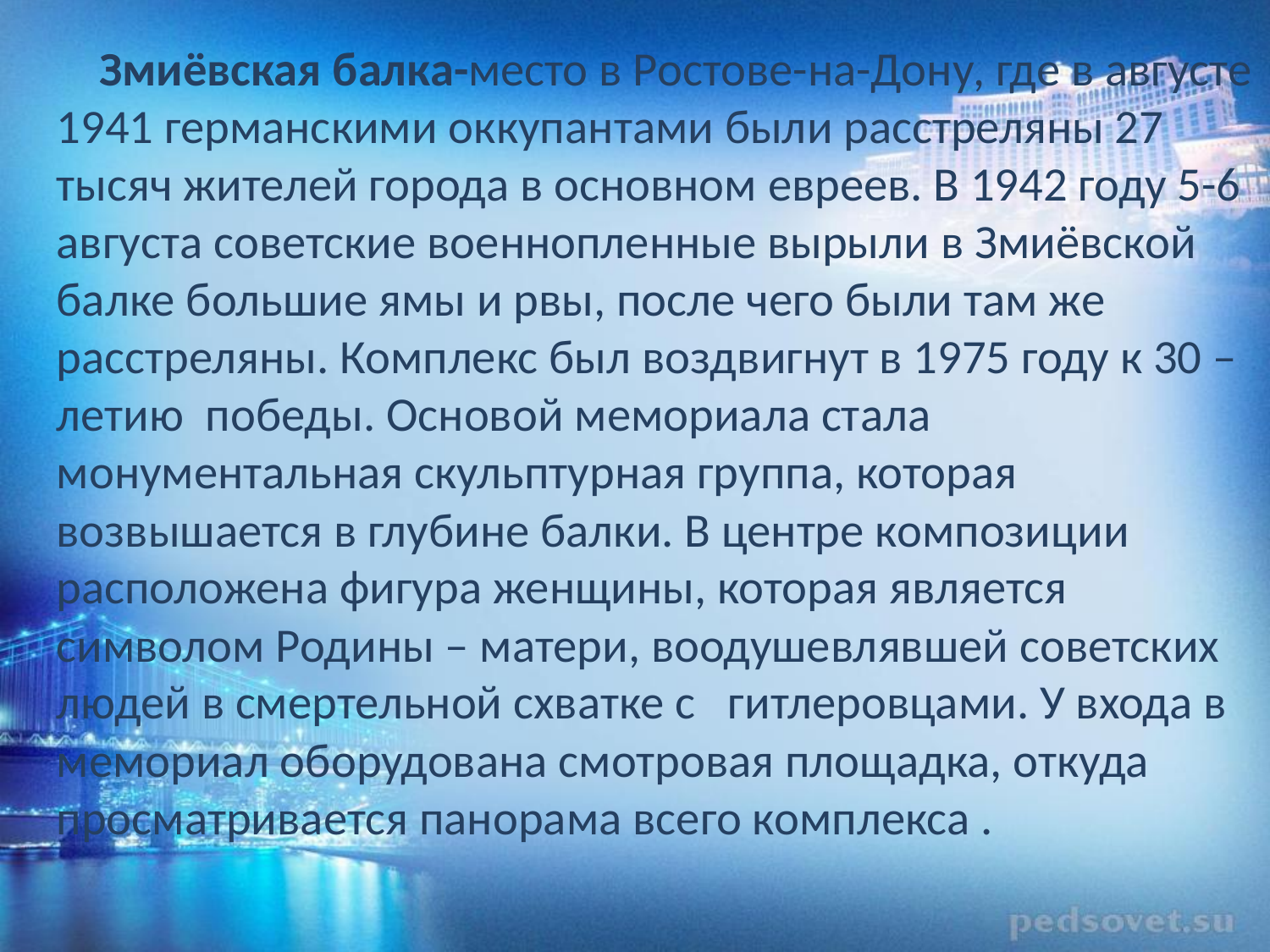

Змиёвская балка-место в Ростове-на-Дону, где в августе 1941 германскими оккупантами были расстреляны 27 тысяч жителей города в основном евреев. В 1942 году 5-6 августа советские военнопленные вырыли в Змиёвской балке большие ямы и рвы, после чего были там же расстреляны. Комплекс был воздвигнут в 1975 году к 30 –летию  победы. Основой мемориала стала монументальная скульптурная группа, которая возвышается в глубине балки. В центре композиции расположена фигура женщины, которая является символом Родины – матери, воодушевлявшей советских людей в смертельной схватке с   гитлеровцами. У входа в мемориал оборудована смотровая площадка, откуда просматривается панорама всего комплекса .